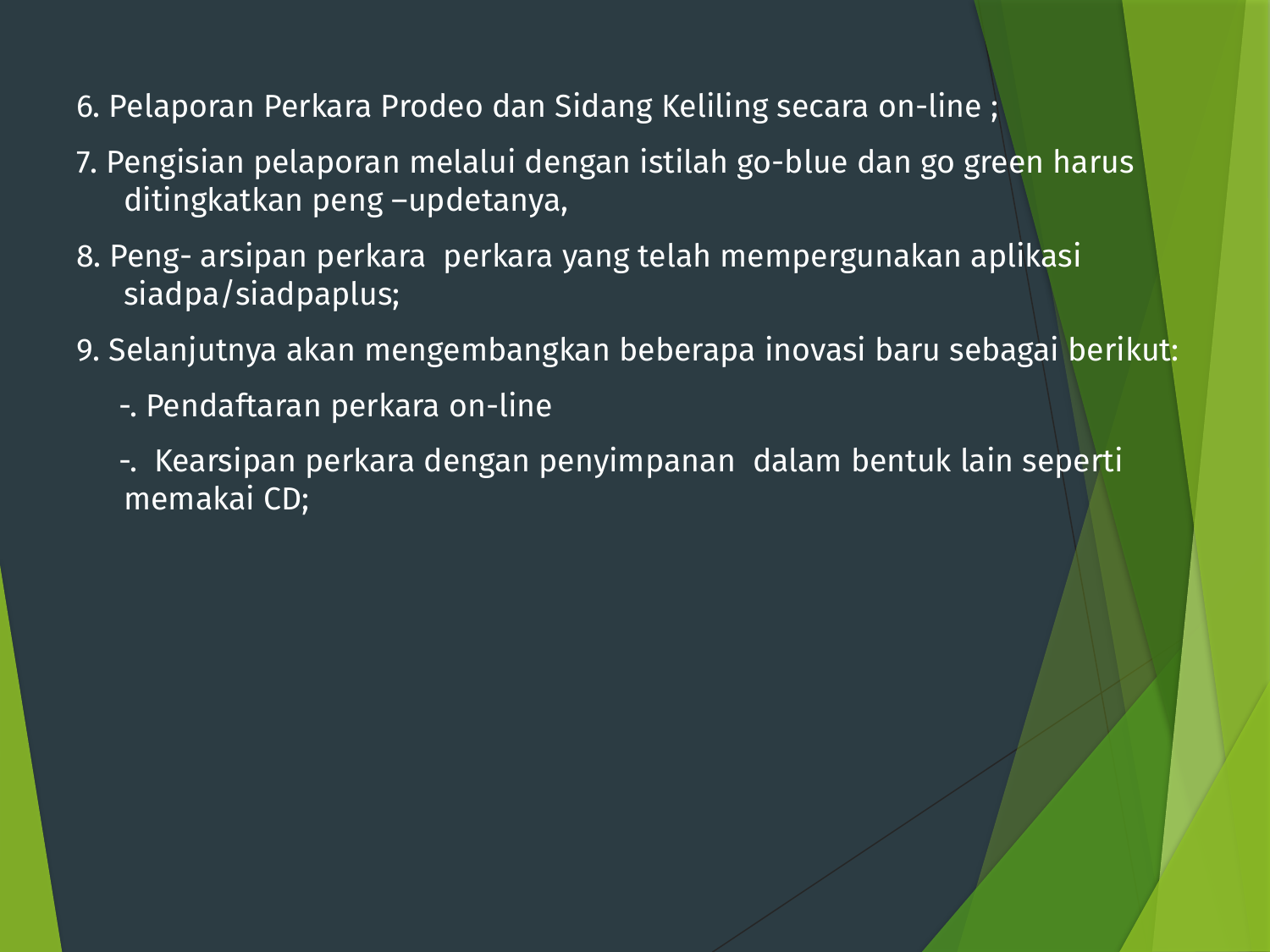

6. Pelaporan Perkara Prodeo dan Sidang Keliling secara on-line ;
7. Pengisian pelaporan melalui dengan istilah go-blue dan go green harus ditingkatkan peng –updetanya,
8. Peng- arsipan perkara  perkara yang telah mempergunakan aplikasi siadpa/siadpaplus;
9. Selanjutnya akan mengembangkan beberapa inovasi baru sebagai berikut:
     -. Pendaftaran perkara on-line
     -.  Kearsipan perkara dengan penyimpanan  dalam bentuk lain seperti memakai CD;